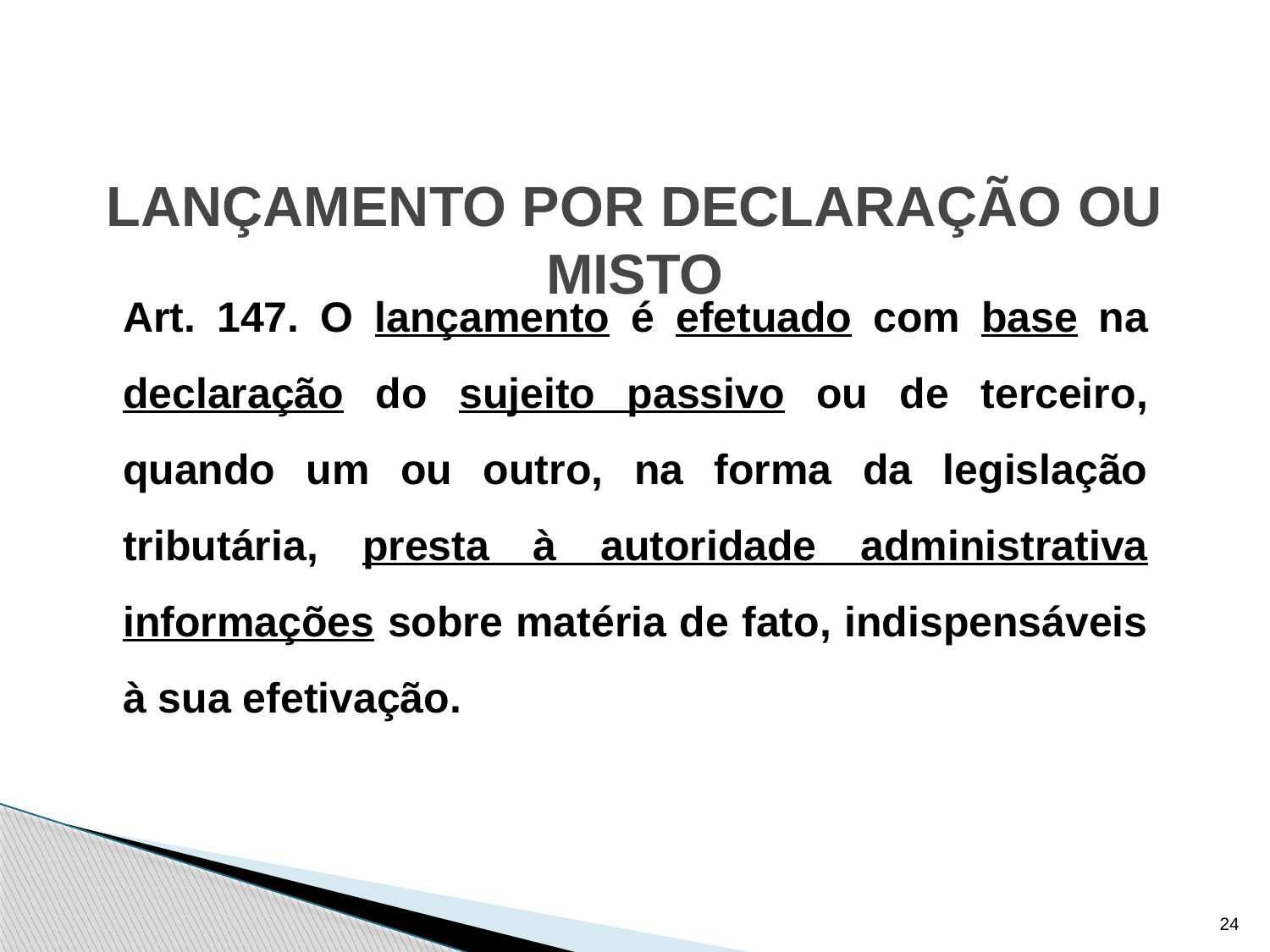

# LANÇAMENTO POR DECLARAÇÃO OU MISTO
	Art. 147. O lançamento é efetuado com base na declaração do sujeito passivo ou de terceiro, quando um ou outro, na forma da legislação tributária, presta à autoridade administrativa informações sobre matéria de fato, indispensáveis à sua efetivação.

24